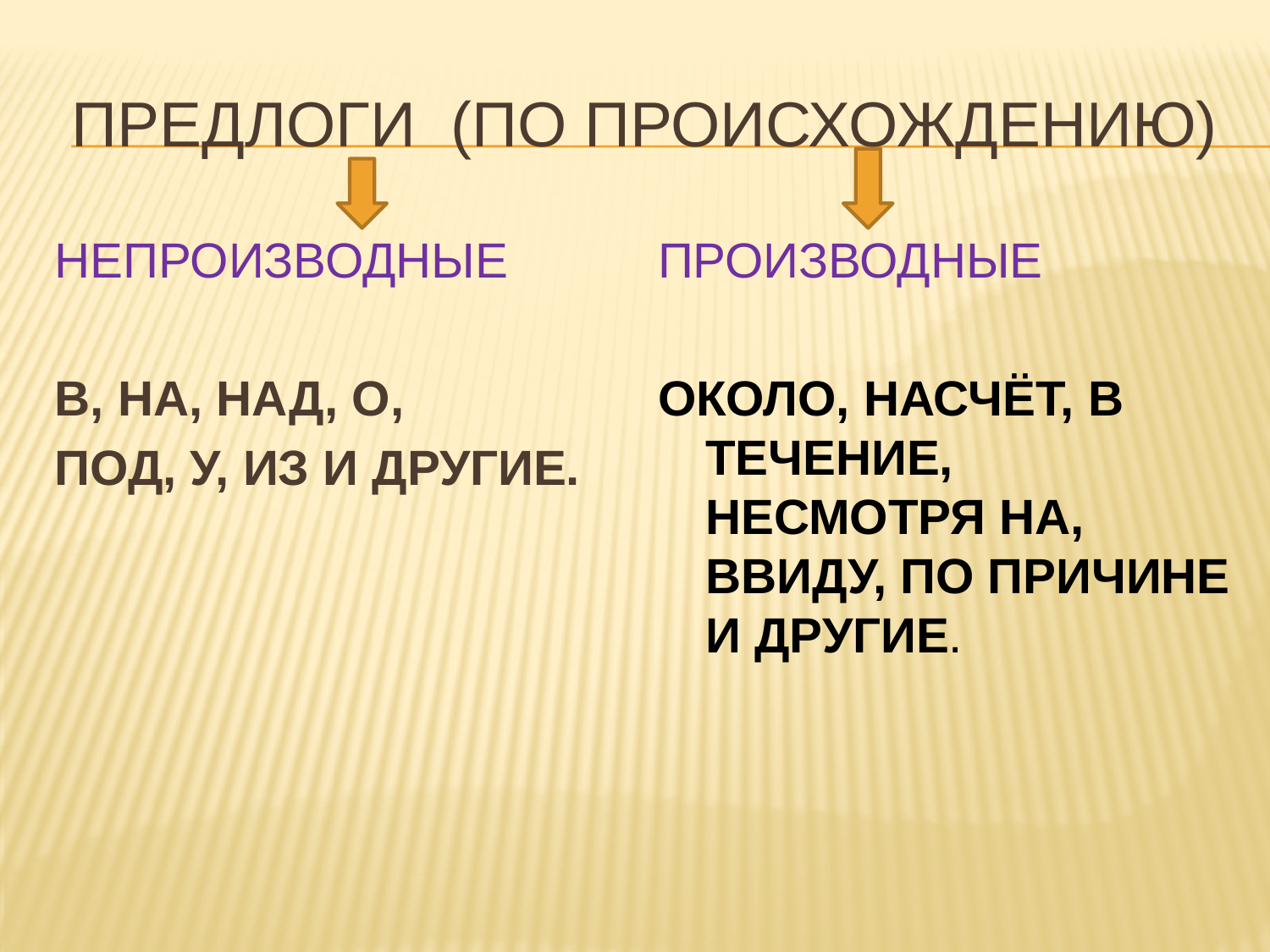

# ПредлогИ  (ПО ПРОИСХОЖДЕНИЮ)

НЕПРОИЗВОДНЫЕ

В, НА, НАД, О,
ПОД, У, ИЗ И ДРУГИЕ.
ПРОИЗВОДНЫЕ

ОКОЛО, НАСЧЁТ, В ТЕЧЕНИЕ, НЕСМОТРЯ НА, ВВИДУ, ПО ПРИЧИНЕ И ДРУГИЕ.